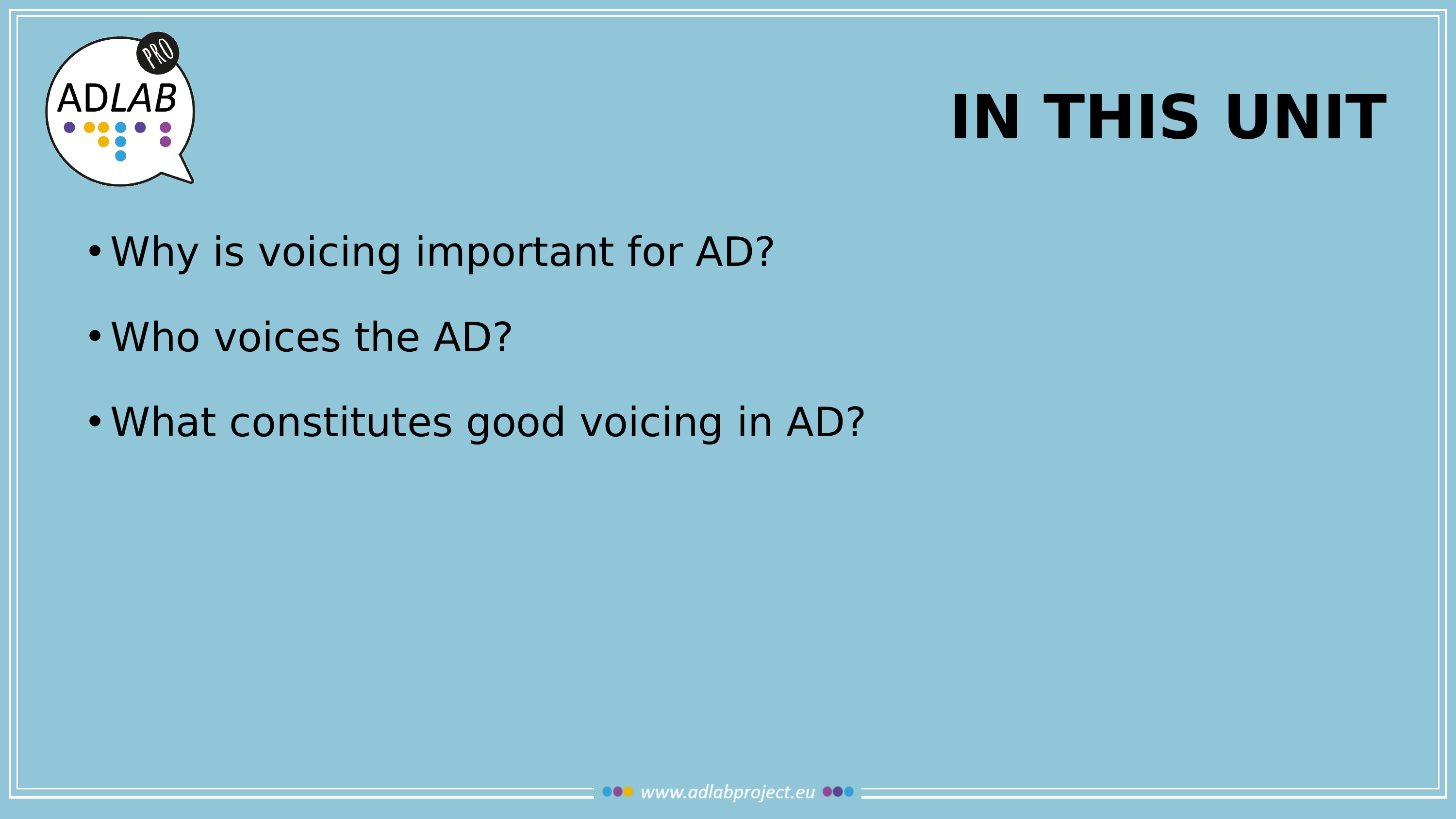

# IN THIS UNIT
Why is voicing important for AD?
Who voices the AD?
What constitutes good voicing in AD?